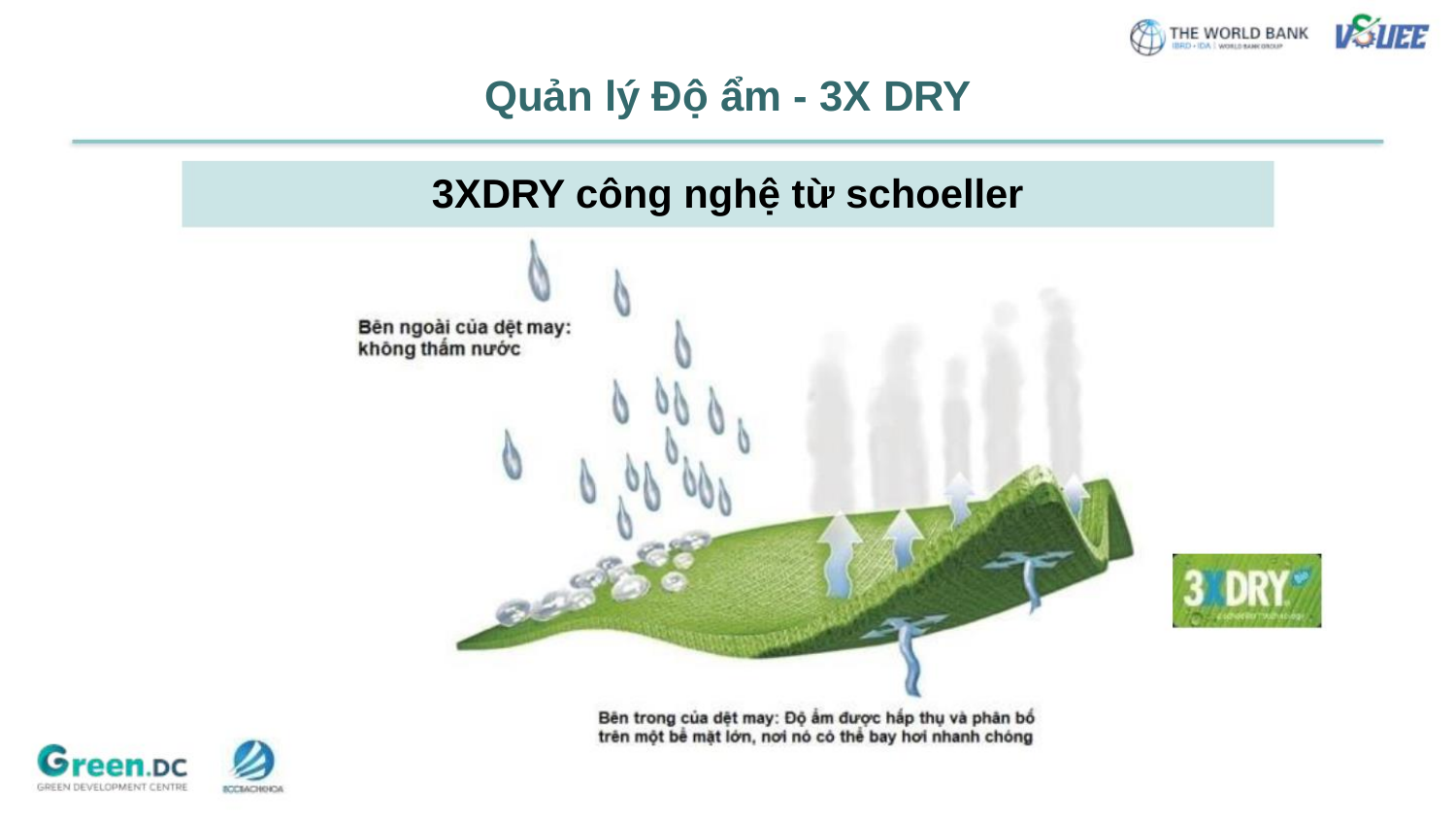

Quản lý Độ ẩm - 3X DRY
3XDRY công nghệ từ schoeller